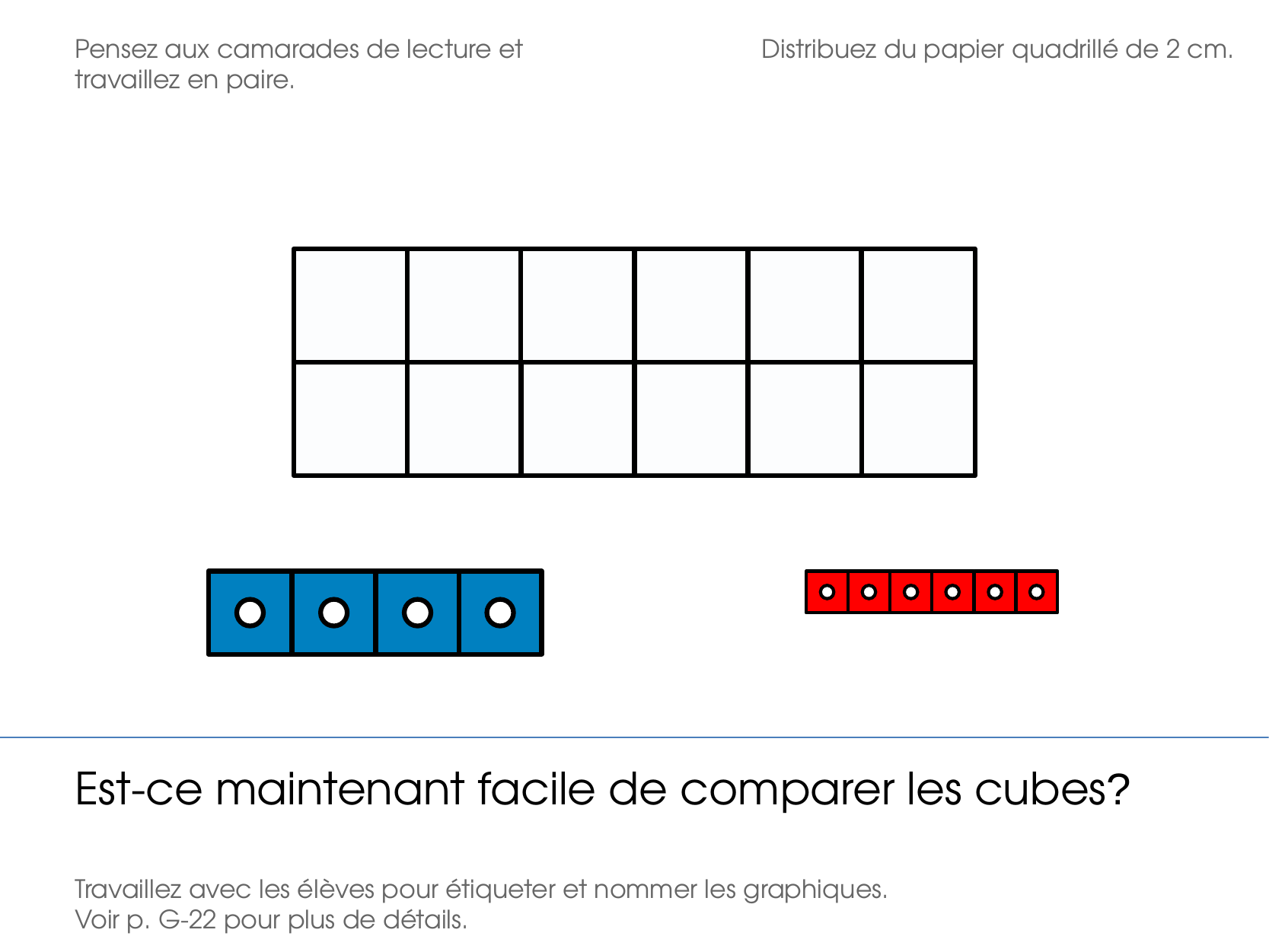

Pensez aux camarades de lecture et travaillez en paire.
Distribuez du papier quadrillé de 2 cm.

Est-ce maintenant facile de comparer les cubes?
Travaillez avec les élèves pour étiqueter et nommer les graphiques. Voir p. G-22 pour plus de détails.